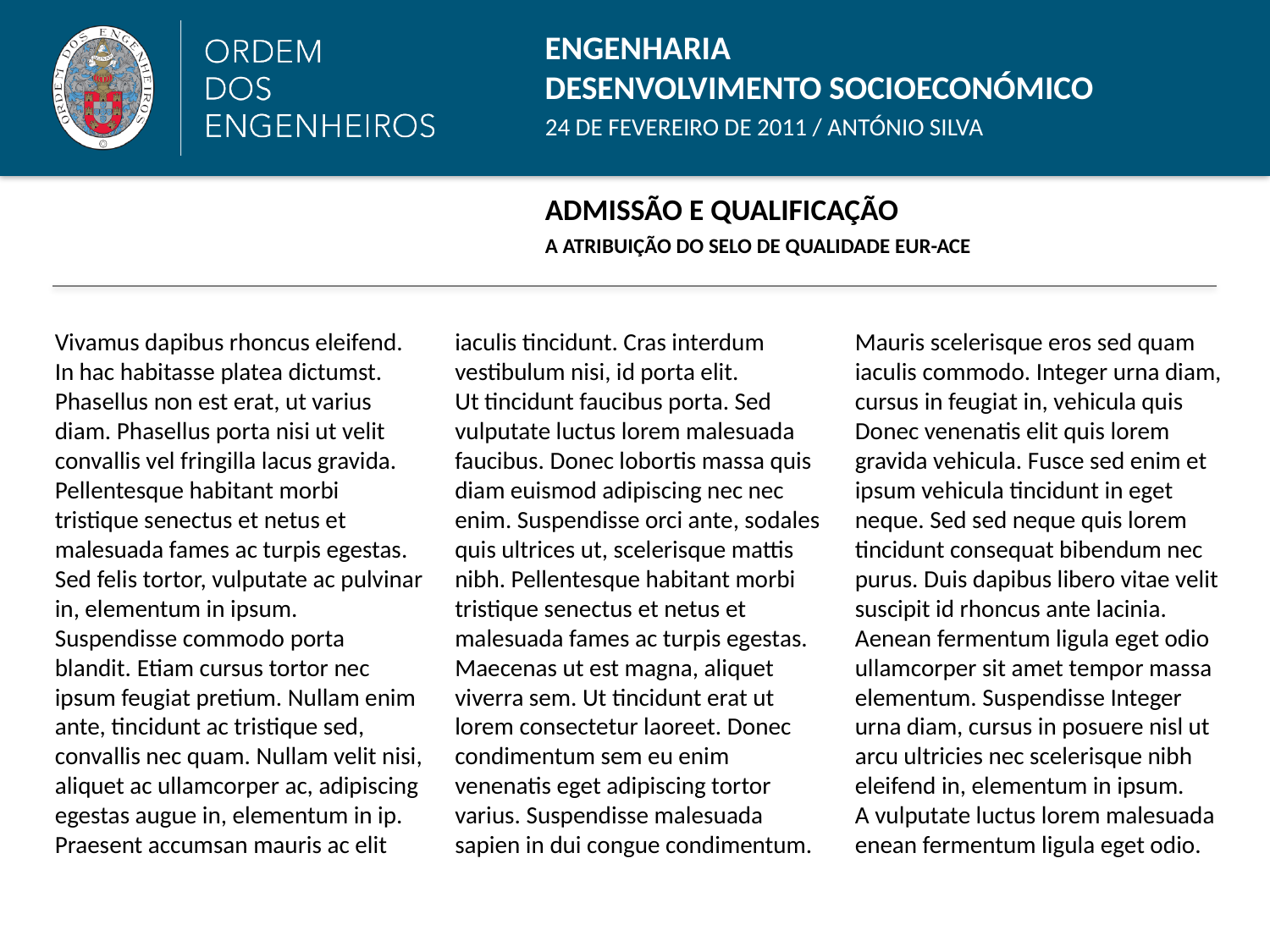

# ENGENHARIA DESENVOLVIMENTO SOCIOECONÓMICO
24 de Fevereiro de 2011 / António Silva
ADMISSÃO E QUALIFICAÇÃO
A Atribuição do Selo de Qualidade EUR-ACE
Vivamus dapibus rhoncus eleifend. In hac habitasse platea dictumst. Phasellus non est erat, ut varius diam. Phasellus porta nisi ut velit convallis vel fringilla lacus gravida. Pellentesque habitant morbi tristique senectus et netus et malesuada fames ac turpis egestas. Sed felis tortor, vulputate ac pulvinar in, elementum in ipsum. Suspendisse commodo porta blandit. Etiam cursus tortor nec ipsum feugiat pretium. Nullam enim ante, tincidunt ac tristique sed, convallis nec quam. Nullam velit nisi, aliquet ac ullamcorper ac, adipiscing egestas augue in, elementum in ip.
Praesent accumsan mauris ac elit

iaculis tincidunt. Cras interdum vestibulum nisi, id porta elit.
Ut tincidunt faucibus porta. Sed vulputate luctus lorem malesuada faucibus. Donec lobortis massa quis diam euismod adipiscing nec nec enim. Suspendisse orci ante, sodales quis ultrices ut, scelerisque mattis nibh. Pellentesque habitant morbi tristique senectus et netus et malesuada fames ac turpis egestas. Maecenas ut est magna, aliquet viverra sem. Ut tincidunt erat ut lorem consectetur laoreet. Donec condimentum sem eu enim venenatis eget adipiscing tortor varius. Suspendisse malesuada sapien in dui congue condimentum.

Mauris scelerisque eros sed quam iaculis commodo. Integer urna diam, cursus in feugiat in, vehicula quis
Donec venenatis elit quis lorem gravida vehicula. Fusce sed enim et ipsum vehicula tincidunt in eget neque. Sed sed neque quis lorem tincidunt consequat bibendum nec purus. Duis dapibus libero vitae velit suscipit id rhoncus ante lacinia. Aenean fermentum ligula eget odio ullamcorper sit amet tempor massa elementum. Suspendisse Integer urna diam, cursus in posuere nisl ut arcu ultricies nec scelerisque nibh eleifend in, elementum in ipsum.
A vulputate luctus lorem malesuada enean fermentum ligula eget odio.